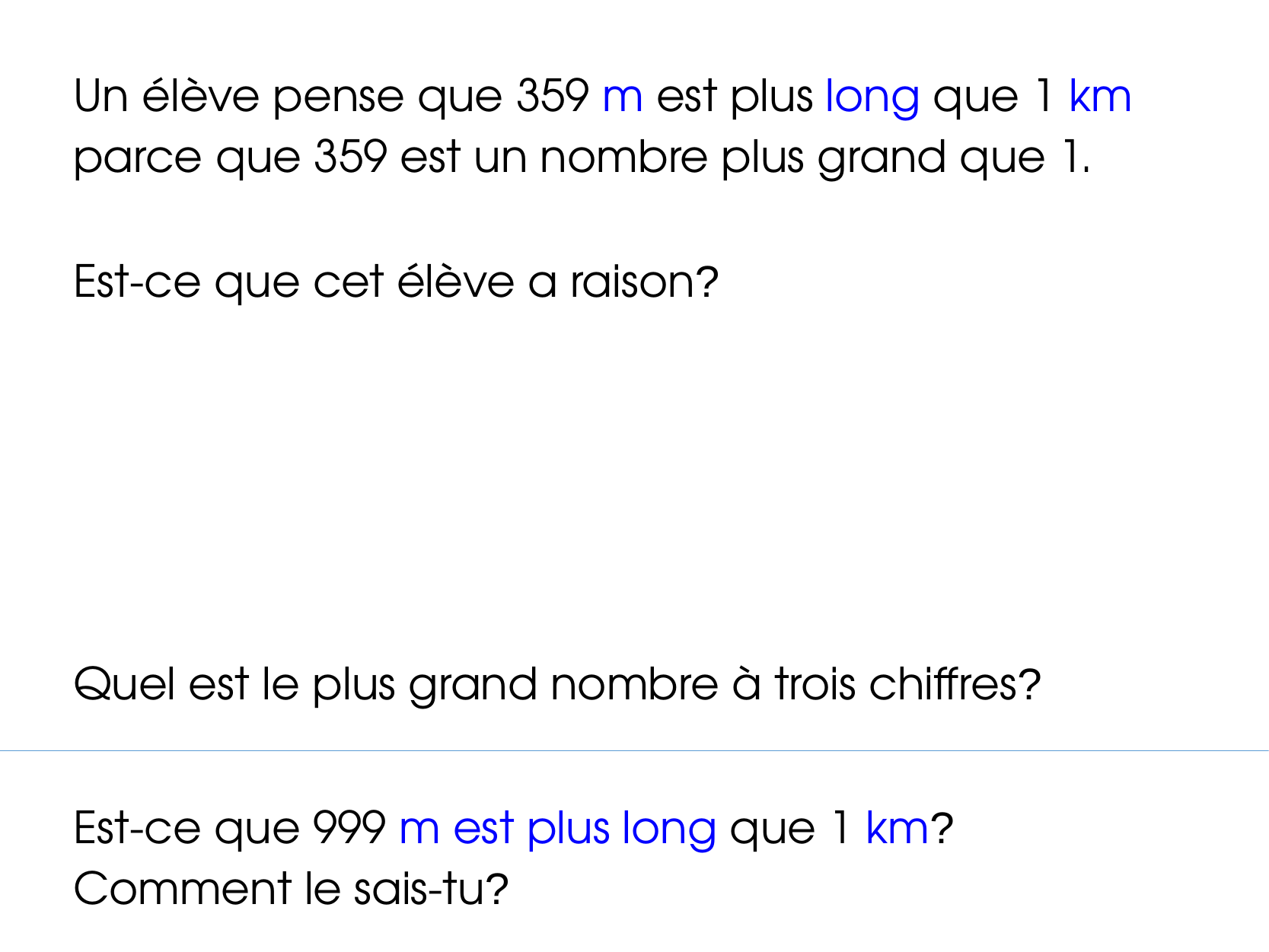

Un élève pense que 359 m est plus long que 1 km parce que 359 est un nombre plus grand que 1.

Est-ce que cet élève a raison?
Quel est le plus grand nombre à trois chiffres?
Est-ce que 999 m est plus long que 1 km? Comment le sais-tu?